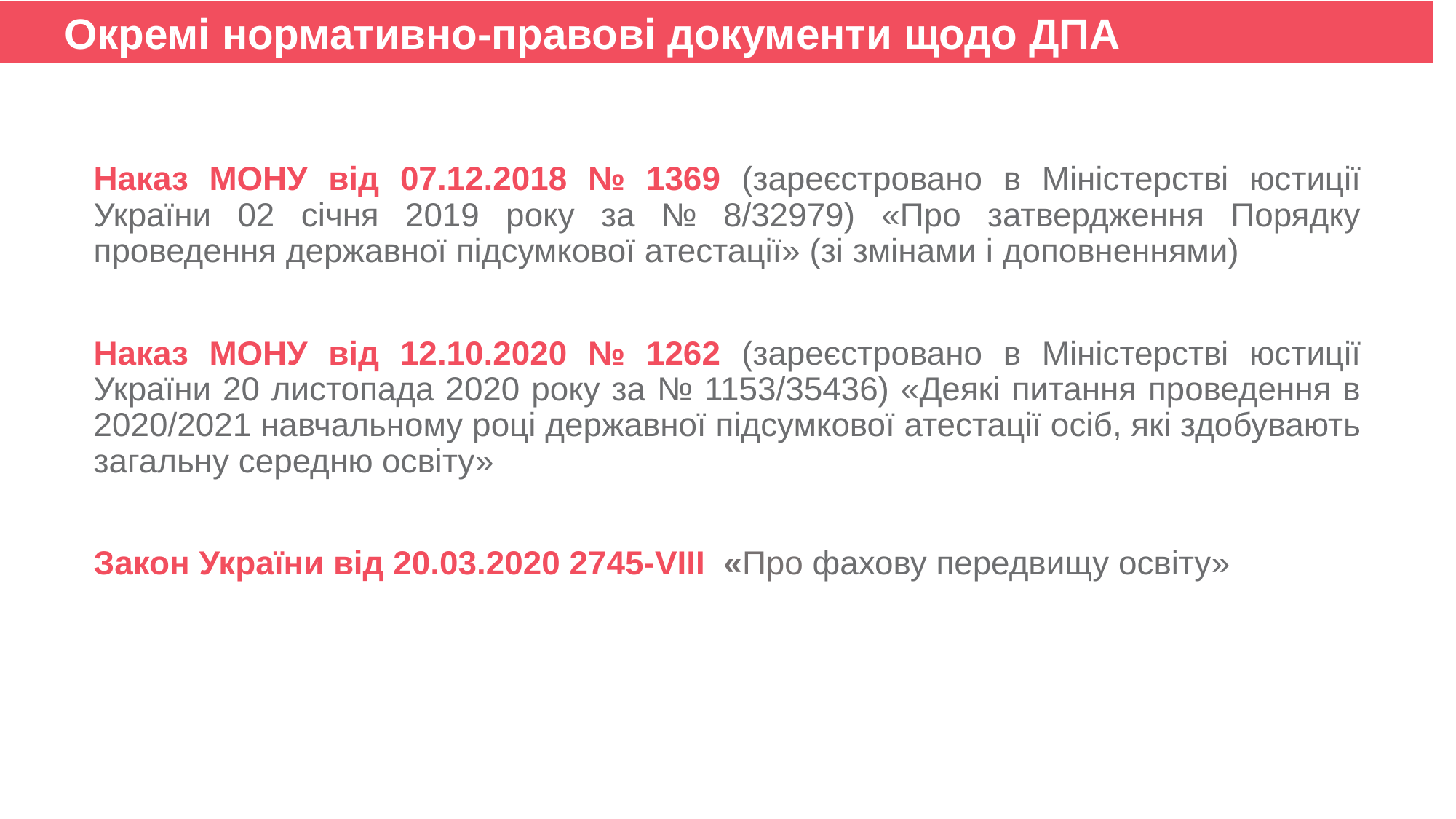

Окремі нормативно-правові документи щодо ДПА
Наказ МОНУ від 07.12.2018 № 1369 (зареєстровано в Міністерстві юстиції України 02 січня 2019 року за № 8/32979) «Про затвердження Порядку проведення державної підсумкової атестації» (зі змінами і доповненнями)

Наказ МОНУ від 12.10.2020 № 1262 (зареєстровано в Міністерстві юстиції України 20 листопада 2020 року за № 1153/35436) «Деякі питання проведення в 2020/2021 навчальному році державної підсумкової атестації осіб, які здобувають загальну середню освіту»

Закон України від 20.03.2020 2745-VІІІ  «Про фахову передвищу освіту»